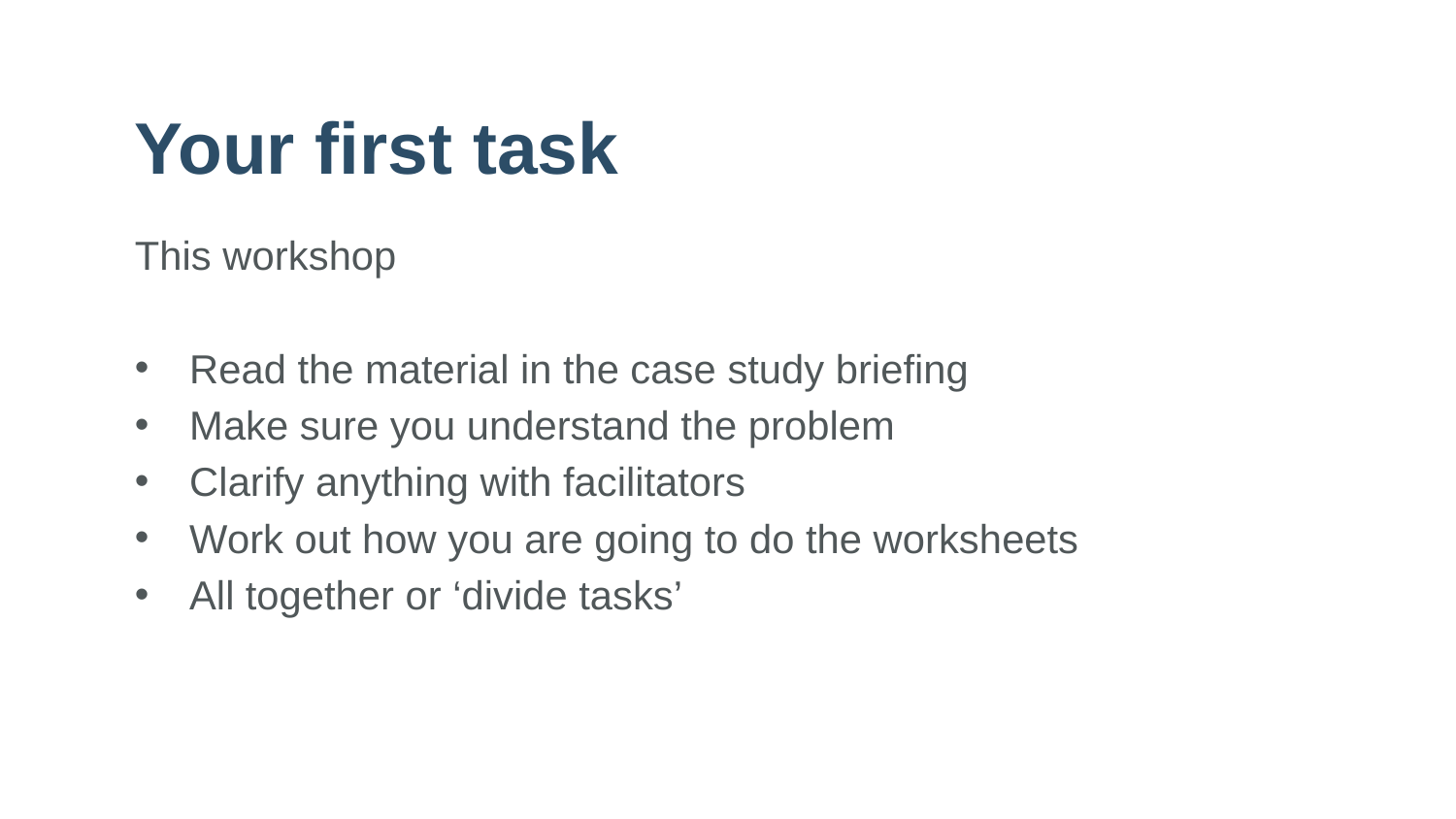

# Your first task
This workshop

Read the material in the case study briefing
Make sure you understand the problem
Clarify anything with facilitators
Work out how you are going to do the worksheets
All together or ‘divide tasks’